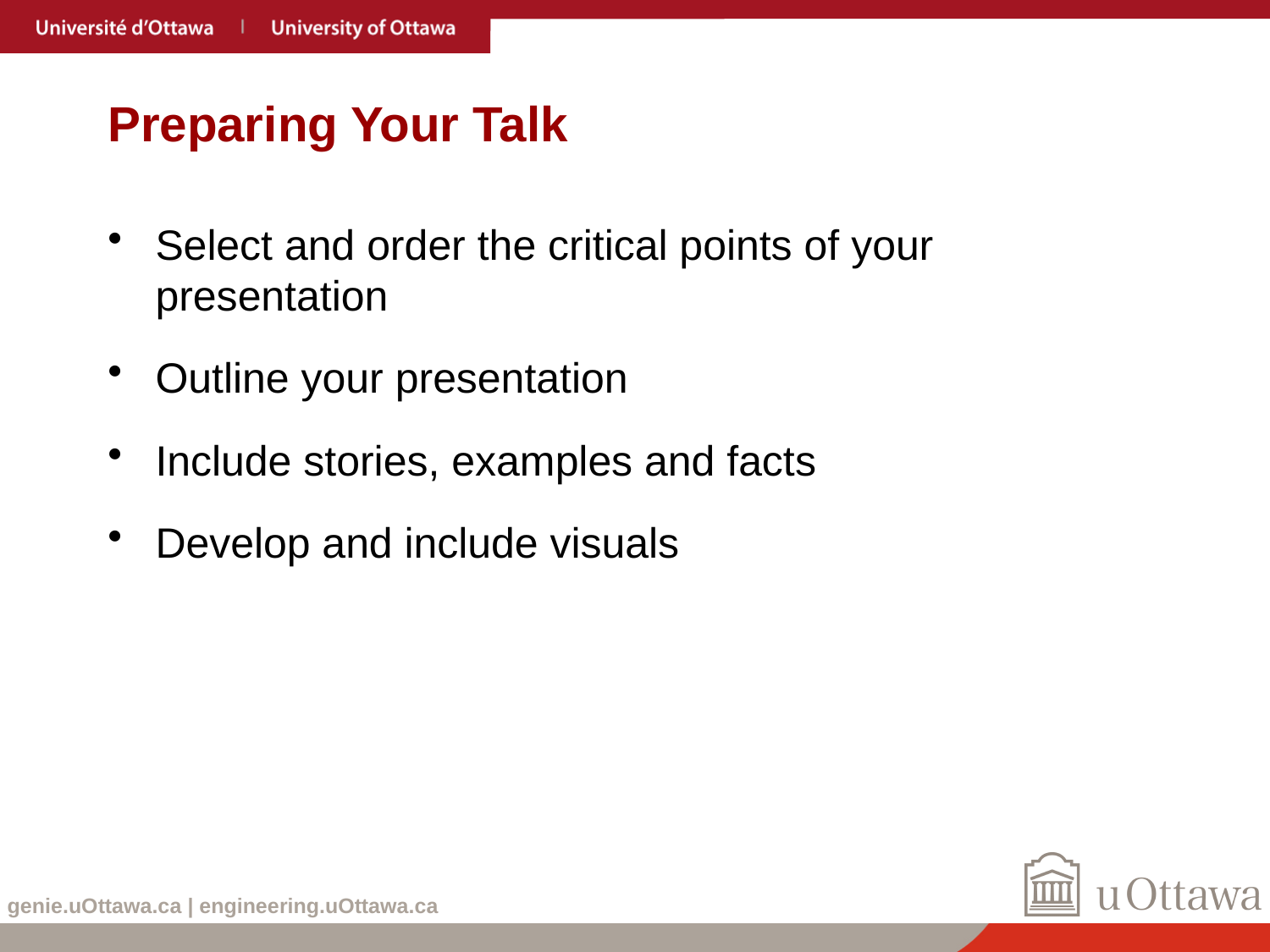

# Preparing Your Talk
Select and order the critical points of your presentation
Outline your presentation
Include stories, examples and facts
Develop and include visuals